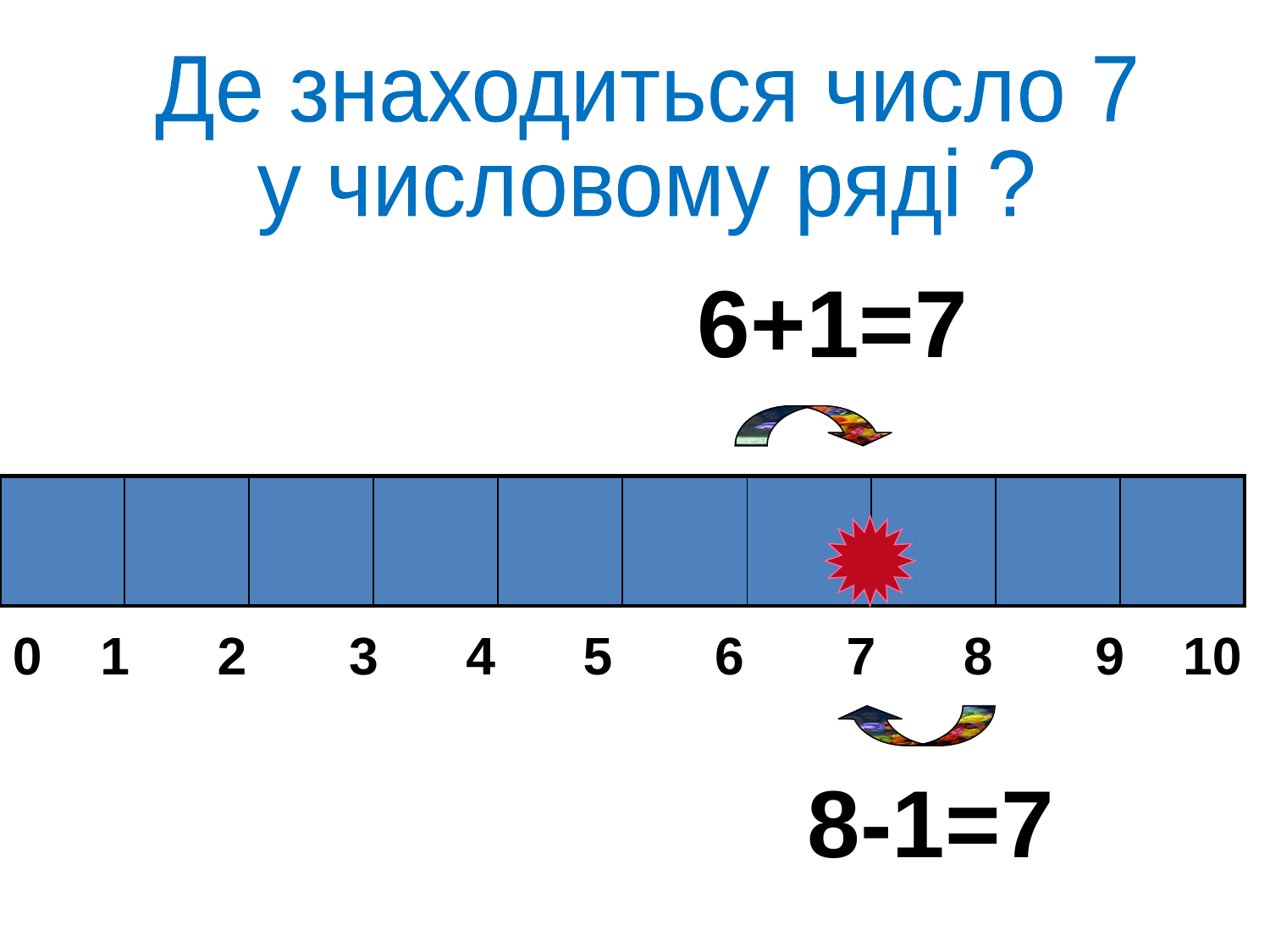

Де знаходиться число 7
у числовому ряді ?
6+1=7

|  |  |  |  |  |  |  |  |  |  |
| --- | --- | --- | --- | --- | --- | --- | --- | --- | --- |

0    1      2       3      4      5       6       7      8       9    10

8-1=7